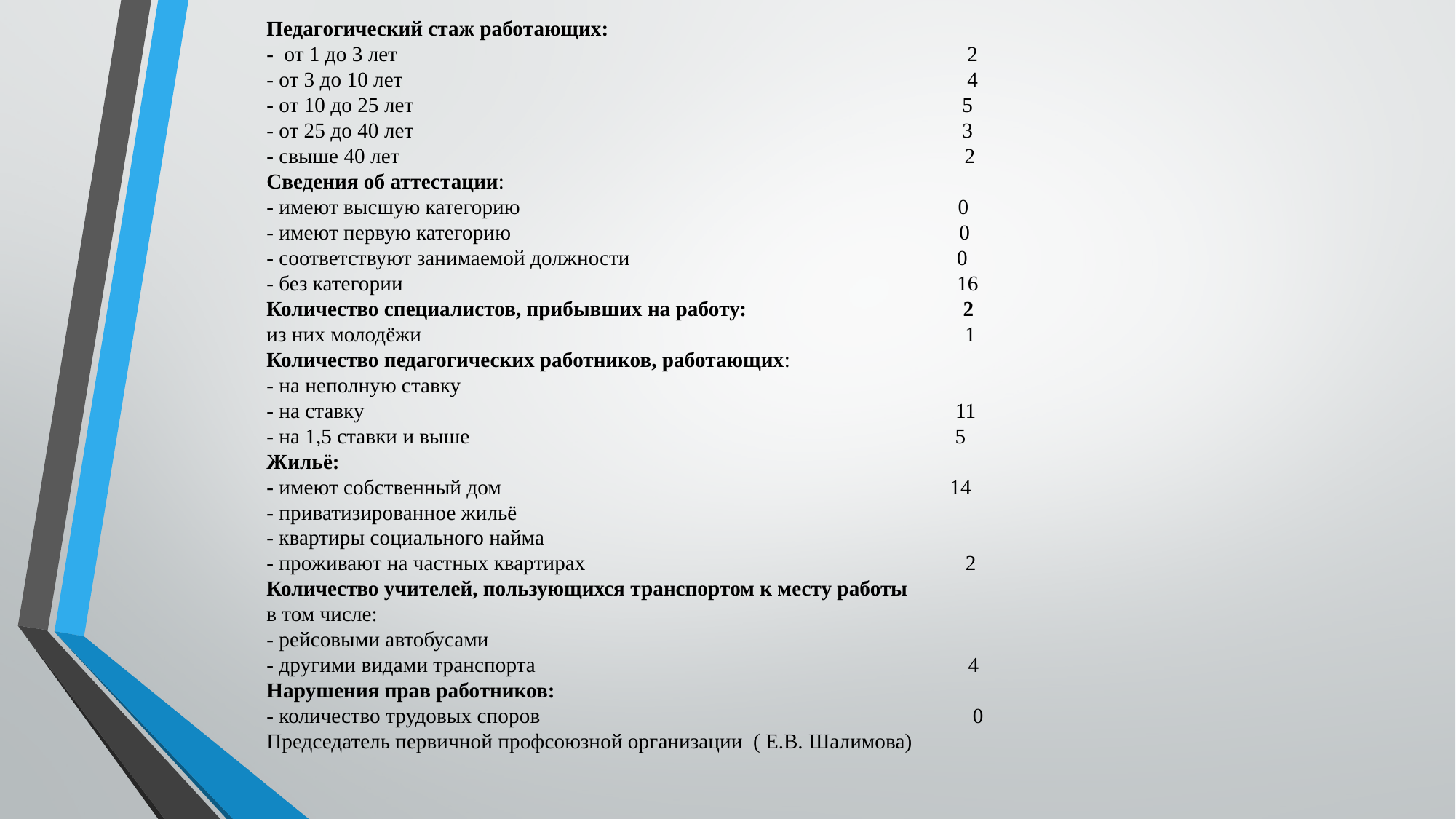

Педагогический стаж работающих:
-  от 1 до 3 лет                                                                                                            2
- от 3 до 10 лет                                                                                                           4
- от 10 до 25 лет                                                                                                        5
- от 25 до 40 лет                                                                                                        3
- свыше 40 лет                                                                                                           2
Сведения об аттестации:
- имеют высшую категорию                                                                                   0
- имеют первую категорию                                                                                     0
- соответствуют занимаемой должности                                                              0
- без категории                                                                                                         16
Количество специалистов, прибывших на работу:                                         2
из них молодёжи                                                                                                       1
Количество педагогических работников, работающих:
- на неполную ставку
- на ставку                                                                                                                11
- на 1,5 ставки и выше                                                                                            5
Жильё:
- имеют собственный дом                                                                                     14
- приватизированное жильё
- квартиры социального найма
- проживают на частных квартирах                                                                        2
Количество учителей, пользующихся транспортом к месту работы
в том числе:
- рейсовыми автобусами
- другими видами транспорта                                                                                  4
Нарушения прав работников:
- количество трудовых споров                                                                                  0
Председатель первичной профсоюзной организации  ( Е.В. Шалимова)